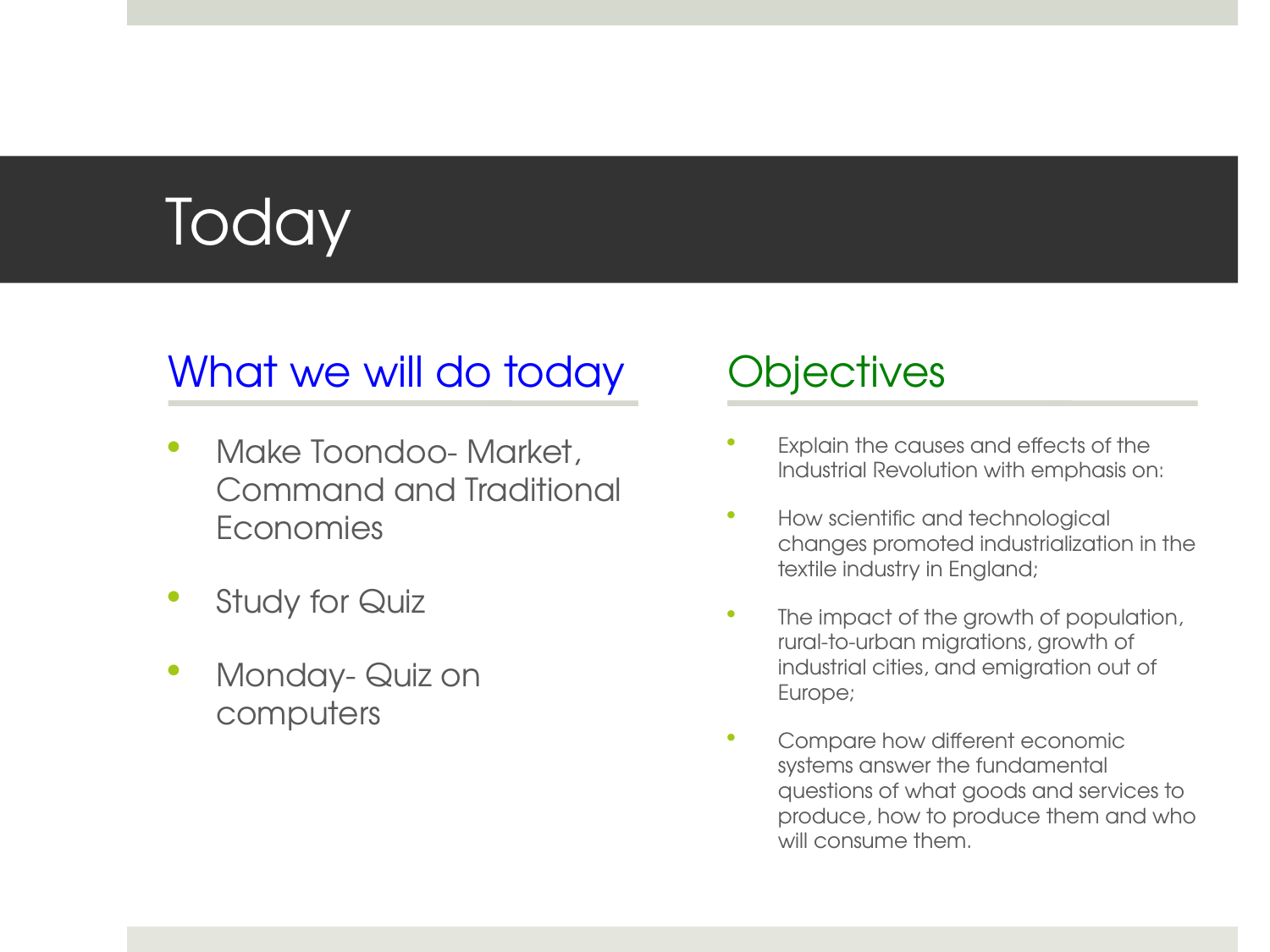

# Today
What we will do today
Objectives
Make Toondoo- Market, Command and Traditional Economies
Study for Quiz
Monday- Quiz on computers
Explain the causes and effects of the Industrial Revolution with emphasis on:
How scientific and technological changes promoted industrialization in the textile industry in England;
The impact of the growth of population, rural-to-urban migrations, growth of industrial cities, and emigration out of Europe;
Compare how different economic systems answer the fundamental questions of what goods and services to produce, how to produce them and who will consume them.